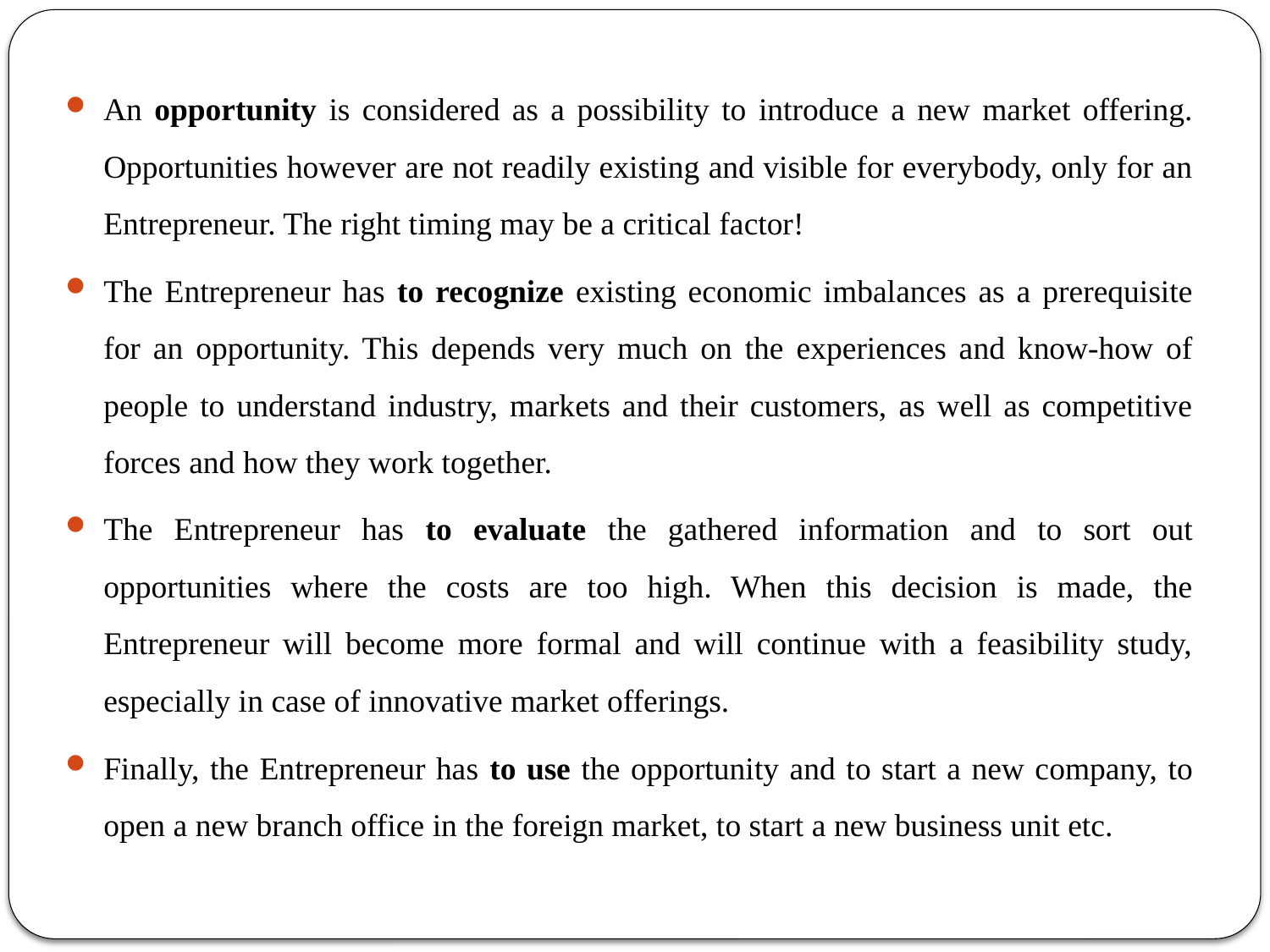

An opportunity is considered as a possibility to introduce a new market offering. Opportunities however are not readily existing and visible for everybody, only for an Entrepreneur. The right timing may be a critical factor!
The Entrepreneur has to recognize existing economic imbalances as a prerequisite for an opportunity. This depends very much on the experiences and know-how of people to understand industry, markets and their customers, as well as competitive forces and how they work together.
The Entrepreneur has to evaluate the gathered information and to sort out opportunities where the costs are too high. When this decision is made, the Entrepreneur will become more formal and will continue with a feasibility study, especially in case of innovative market offerings.
Finally, the Entrepreneur has to use the opportunity and to start a new company, to open a new branch office in the foreign market, to start a new business unit etc.